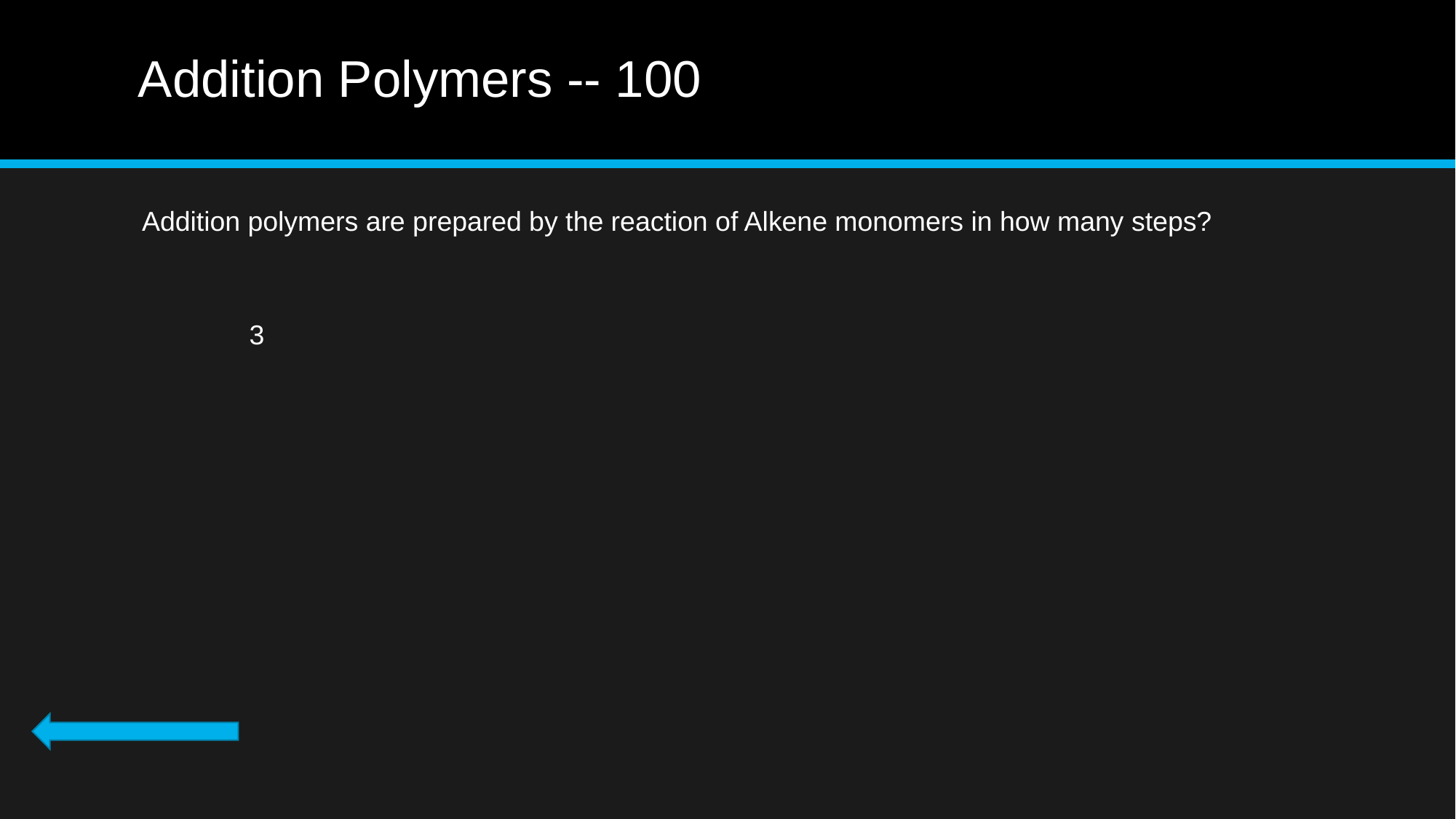

# Addition Polymers -- 100
Addition polymers are prepared by the reaction of Alkene monomers in how many steps?
3